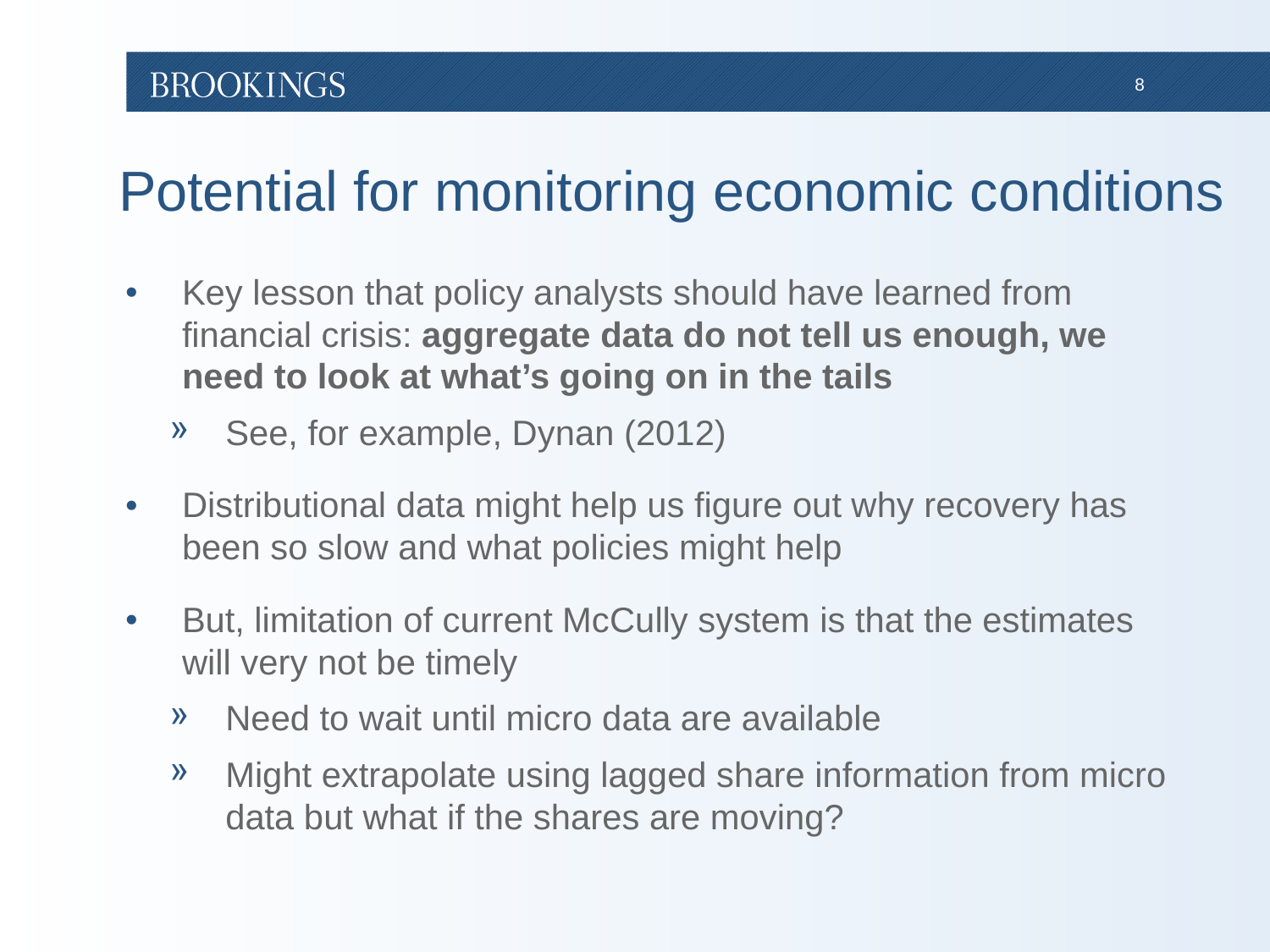

# Potential for monitoring economic conditions
Key lesson that policy analysts should have learned from financial crisis: aggregate data do not tell us enough, we need to look at what’s going on in the tails
See, for example, Dynan (2012)
Distributional data might help us figure out why recovery has been so slow and what policies might help
But, limitation of current McCully system is that the estimates will very not be timely
Need to wait until micro data are available
Might extrapolate using lagged share information from micro data but what if the shares are moving?